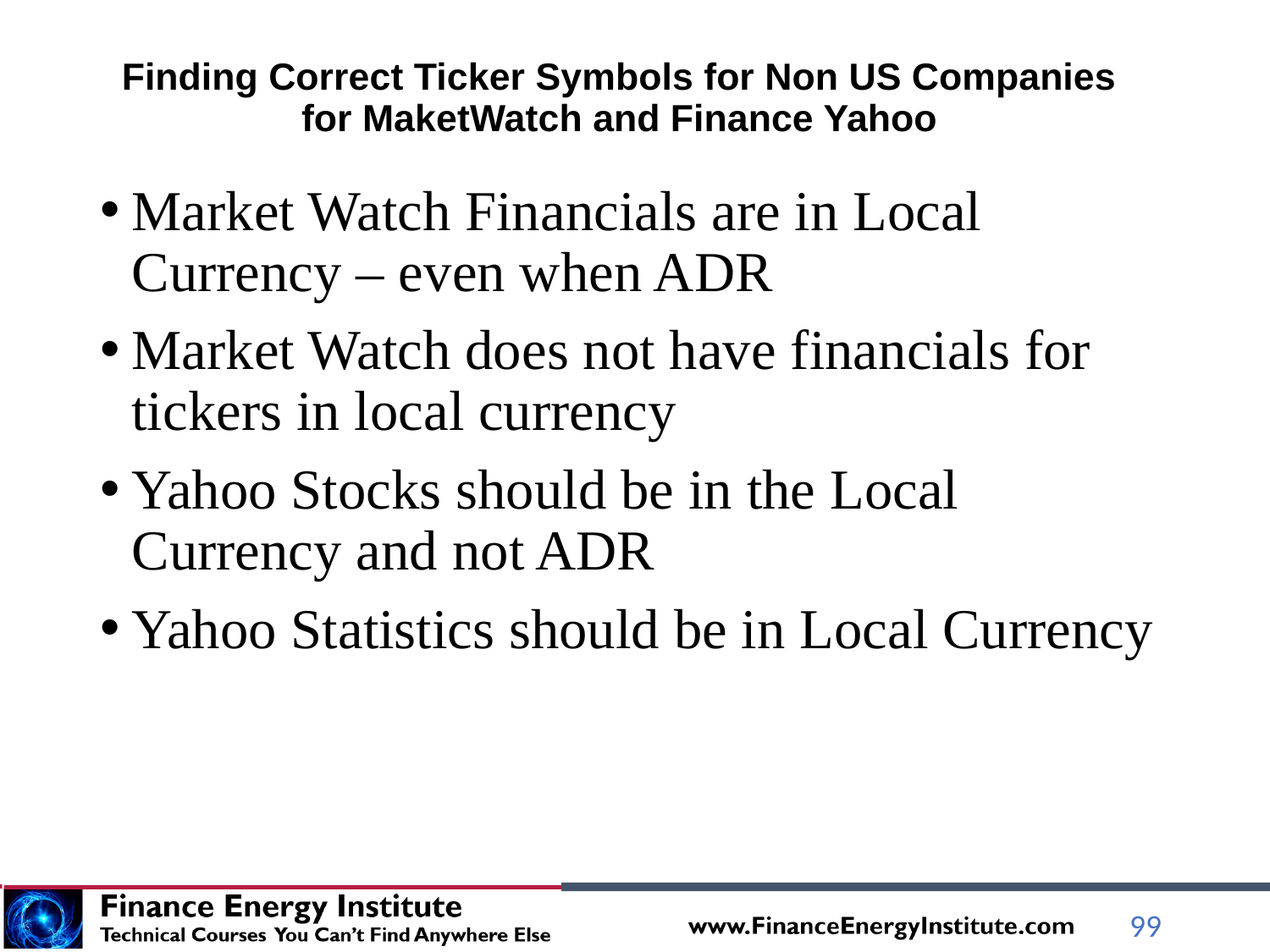

# Finding Correct Ticker Symbols for Non US Companies for MaketWatch and Finance Yahoo
Market Watch Financials are in Local Currency – even when ADR
Market Watch does not have financials for tickers in local currency
Yahoo Stocks should be in the Local Currency and not ADR
Yahoo Statistics should be in Local Currency

99